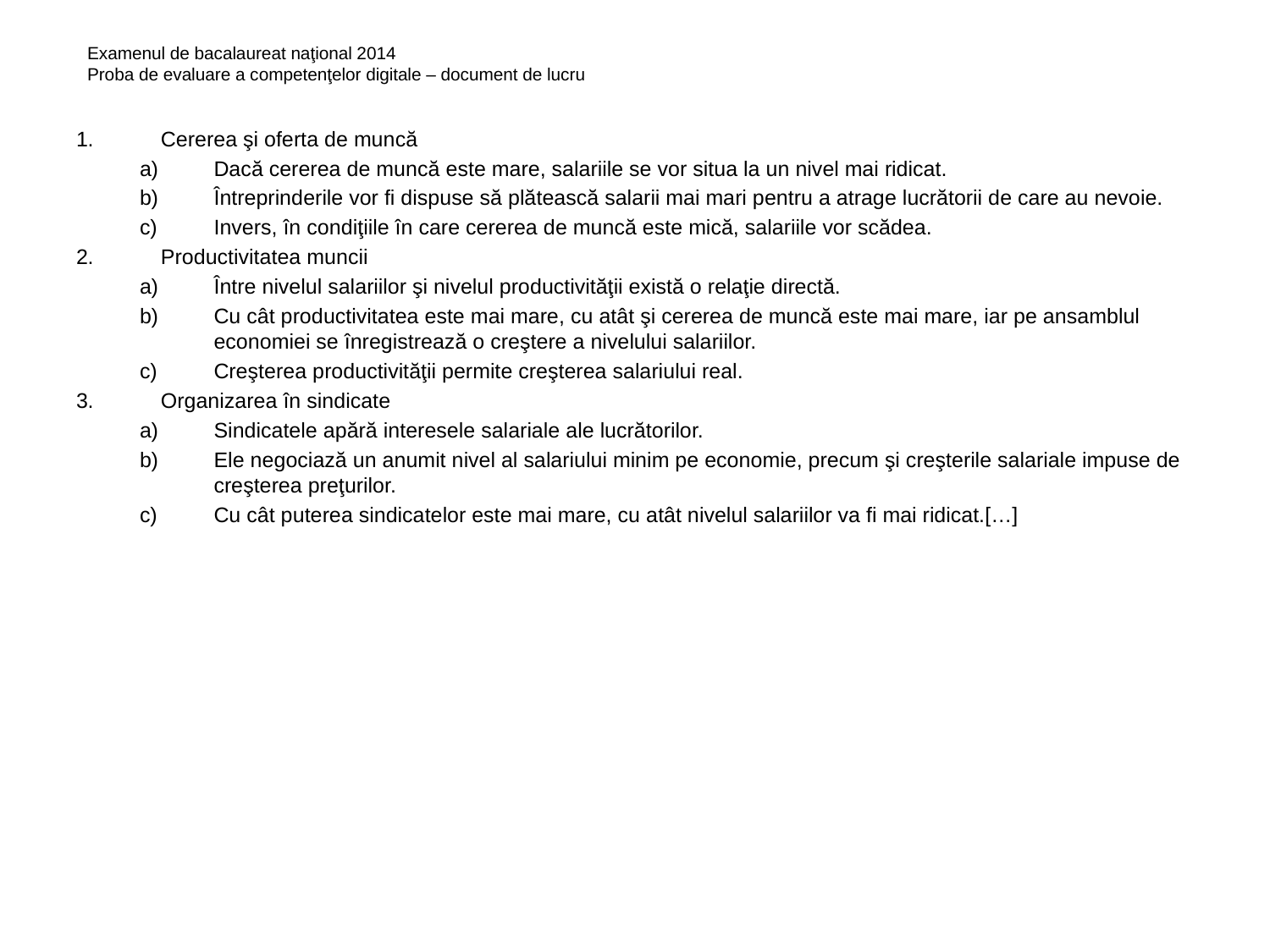

Examenul de bacalaureat naţional 2014
Proba de evaluare a competenţelor digitale – document de lucru
Cererea şi oferta de muncă
Dacă cererea de muncă este mare, salariile se vor situa la un nivel mai ridicat.
Întreprinderile vor fi dispuse să plătească salarii mai mari pentru a atrage lucrătorii de care au nevoie.
Invers, în condiţiile în care cererea de muncă este mică, salariile vor scădea.
Productivitatea muncii
Între nivelul salariilor şi nivelul productivităţii există o relaţie directă.
Cu cât productivitatea este mai mare, cu atât şi cererea de muncă este mai mare, iar pe ansamblul economiei se înregistrează o creştere a nivelului salariilor.
Creşterea productivităţii permite creşterea salariului real.
Organizarea în sindicate
Sindicatele apără interesele salariale ale lucrătorilor.
Ele negociază un anumit nivel al salariului minim pe economie, precum şi creşterile salariale impuse de creşterea preţurilor.
Cu cât puterea sindicatelor este mai mare, cu atât nivelul salariilor va fi mai ridicat.[…]